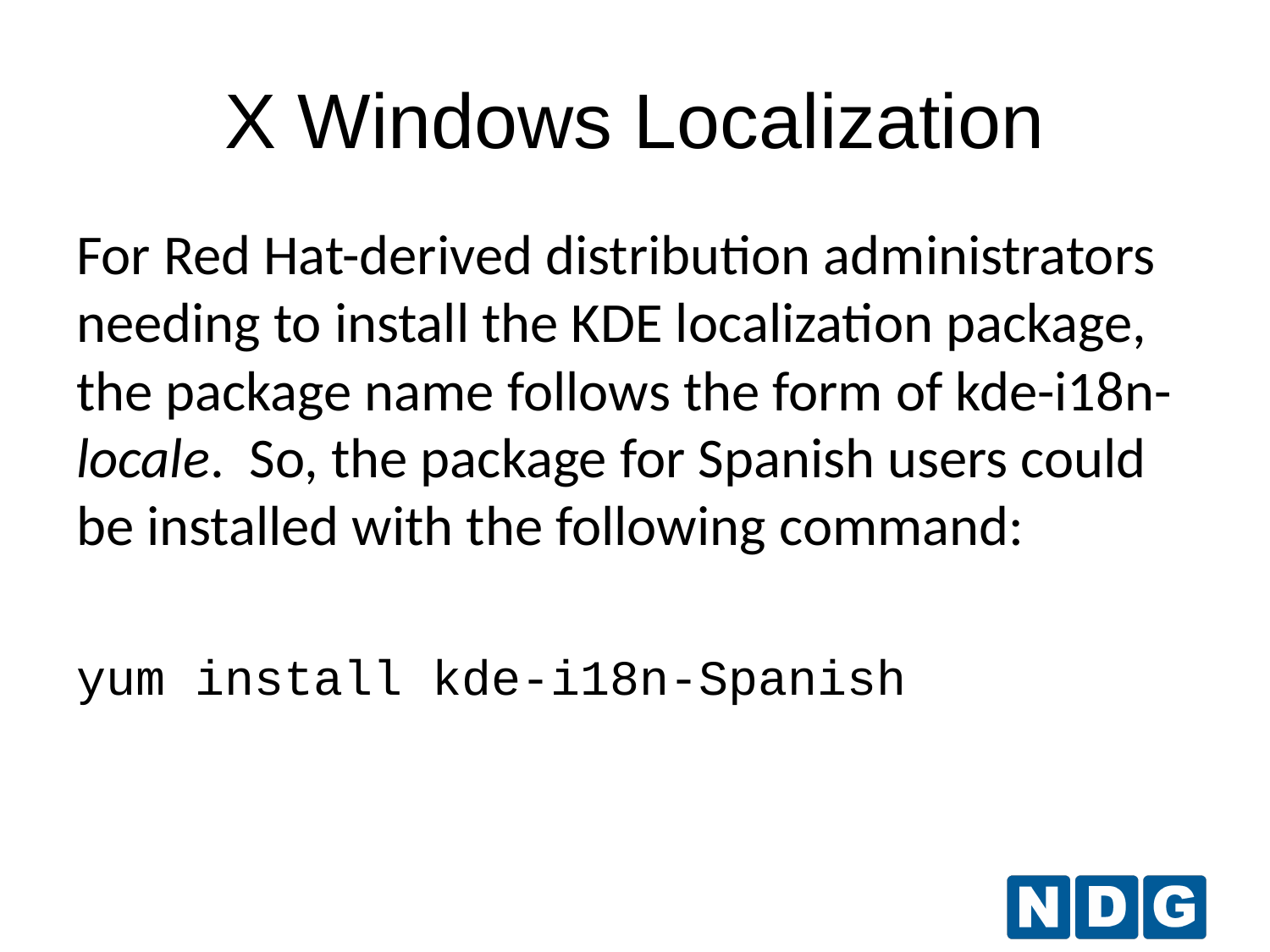

# X Windows Localization
For Red Hat-derived distribution administrators needing to install the KDE localization package, the package name follows the form of kde-i18n-locale.  So, the package for Spanish users could be installed with the following command:

yum install kde-i18n-Spanish